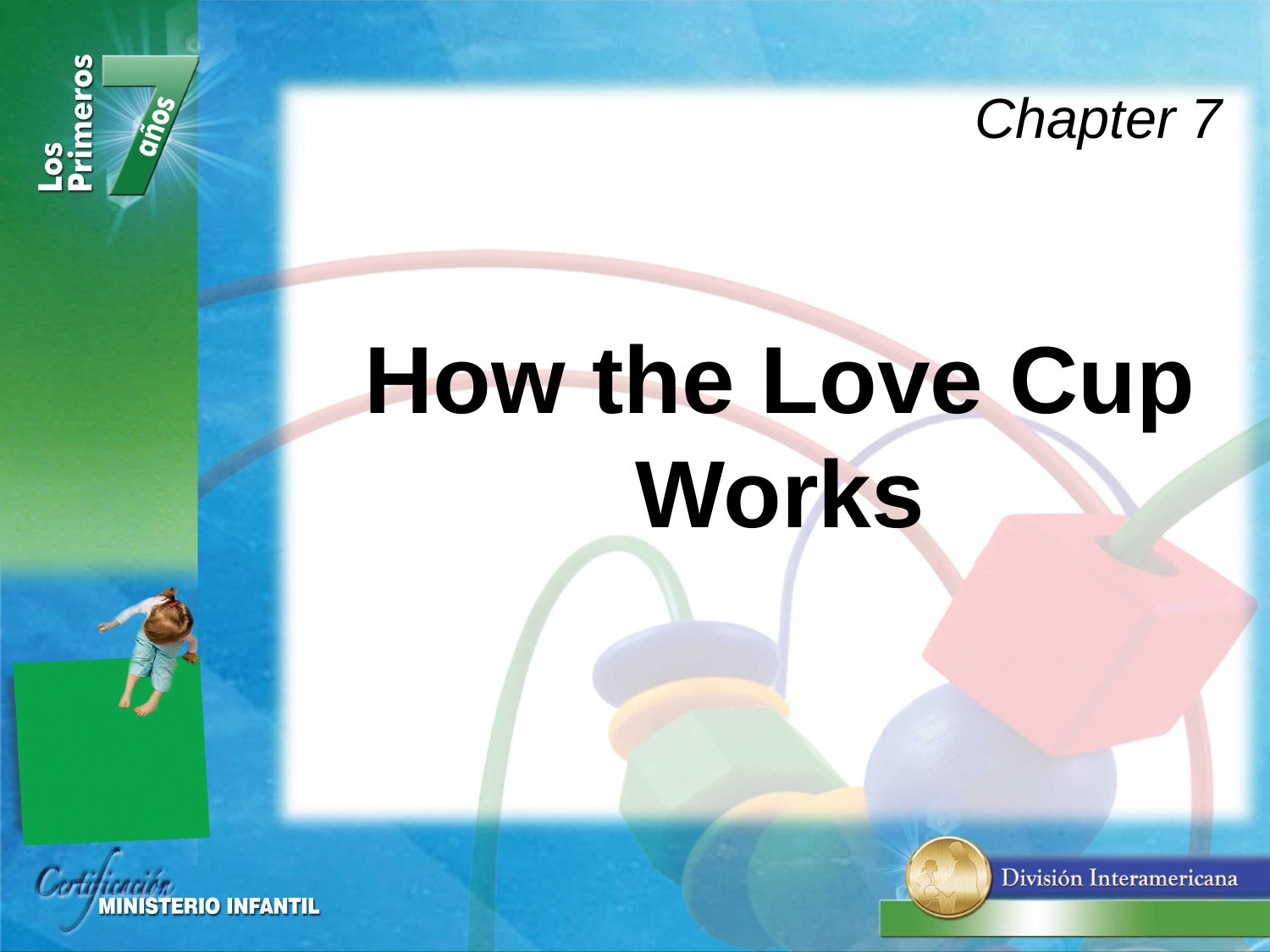

Chapter 7
How the Love Cup Works